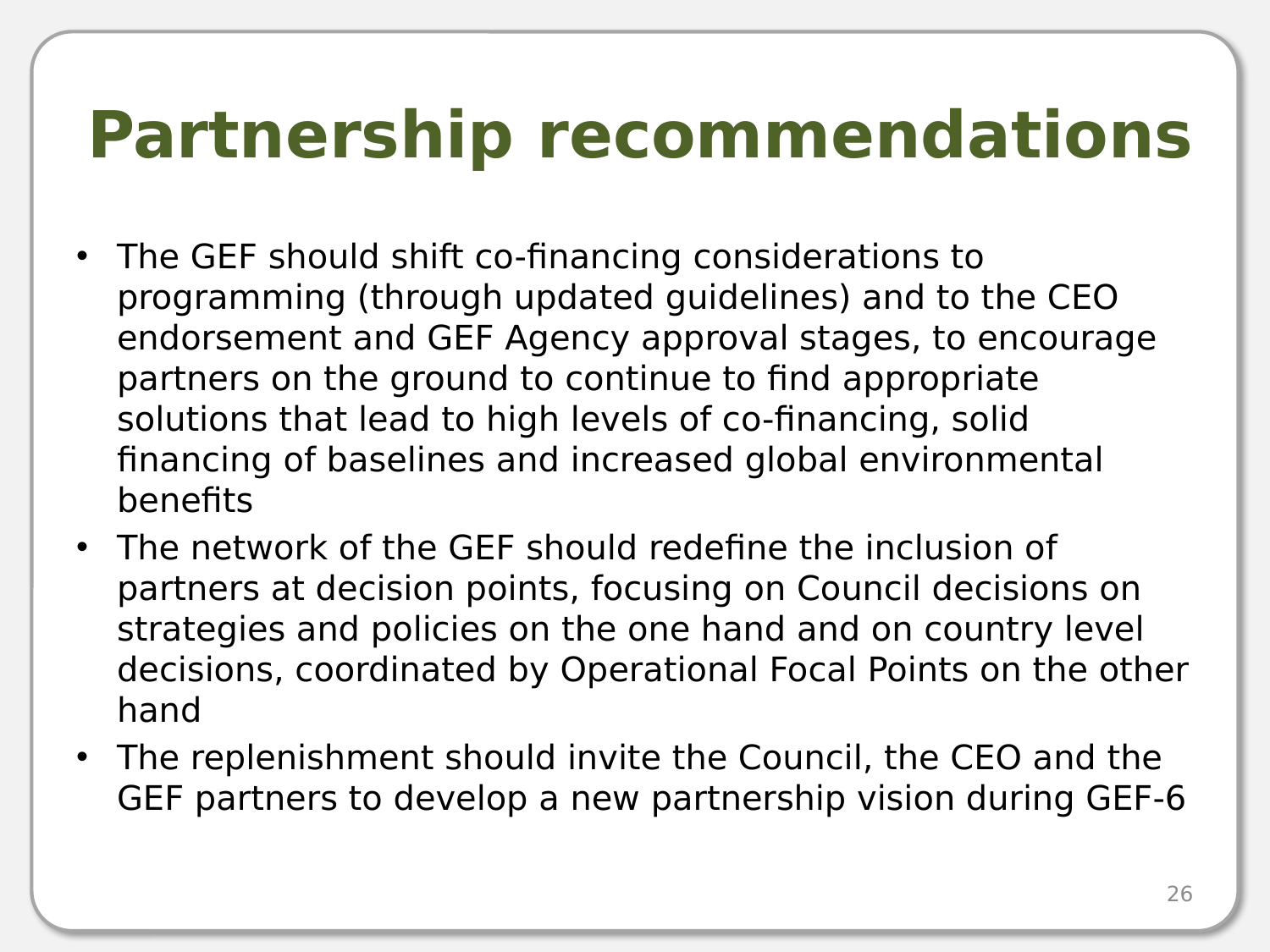

# Partnership recommendations
The GEF should shift co-financing considerations to programming (through updated guidelines) and to the CEO endorsement and GEF Agency approval stages, to encourage partners on the ground to continue to find appropriate solutions that lead to high levels of co-financing, solid financing of baselines and increased global environmental benefits
The network of the GEF should redefine the inclusion of partners at decision points, focusing on Council decisions on strategies and policies on the one hand and on country level decisions, coordinated by Operational Focal Points on the other hand
The replenishment should invite the Council, the CEO and the GEF partners to develop a new partnership vision during GEF-6
26